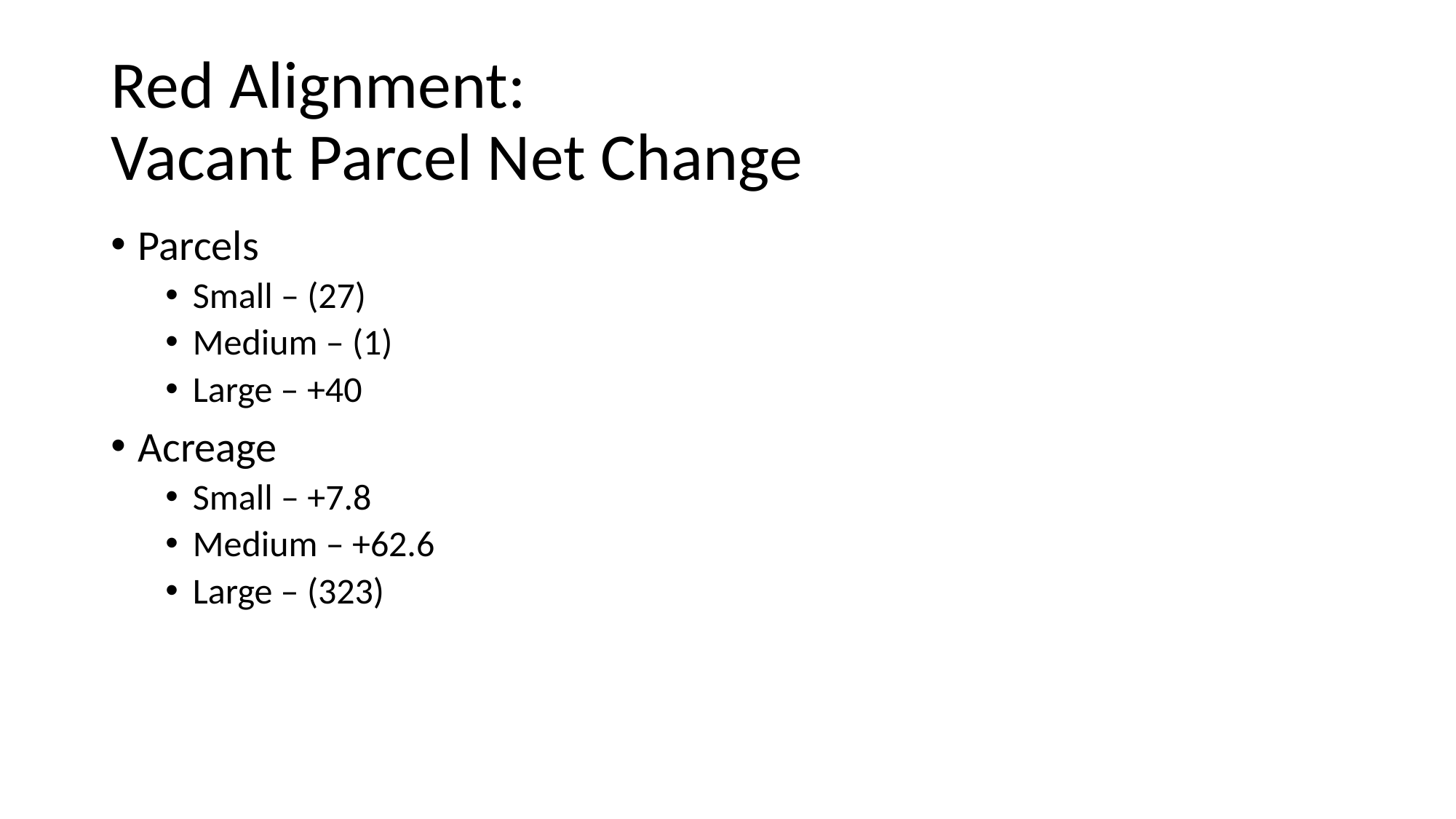

# Red Alignment: Vacant Parcel Net Change
Parcels
Small – (27)
Medium – (1)
Large – +40
Acreage
Small – +7.8
Medium – +62.6
Large – (323)